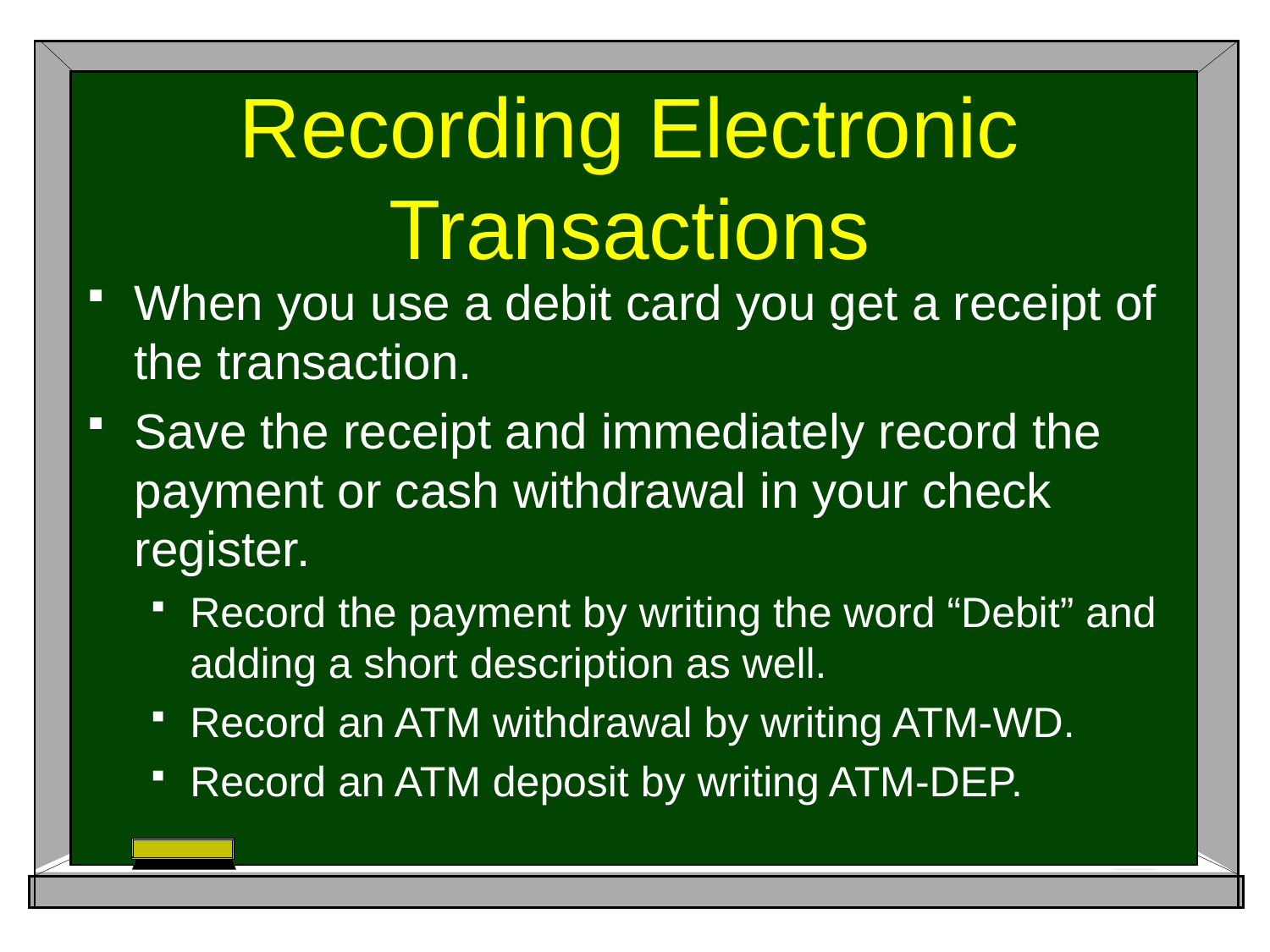

# Recording Electronic Transactions
When you use a debit card you get a receipt of the transaction.
Save the receipt and immediately record the payment or cash withdrawal in your check register.
Record the payment by writing the word “Debit” and adding a short description as well.
Record an ATM withdrawal by writing ATM-WD.
Record an ATM deposit by writing ATM-DEP.